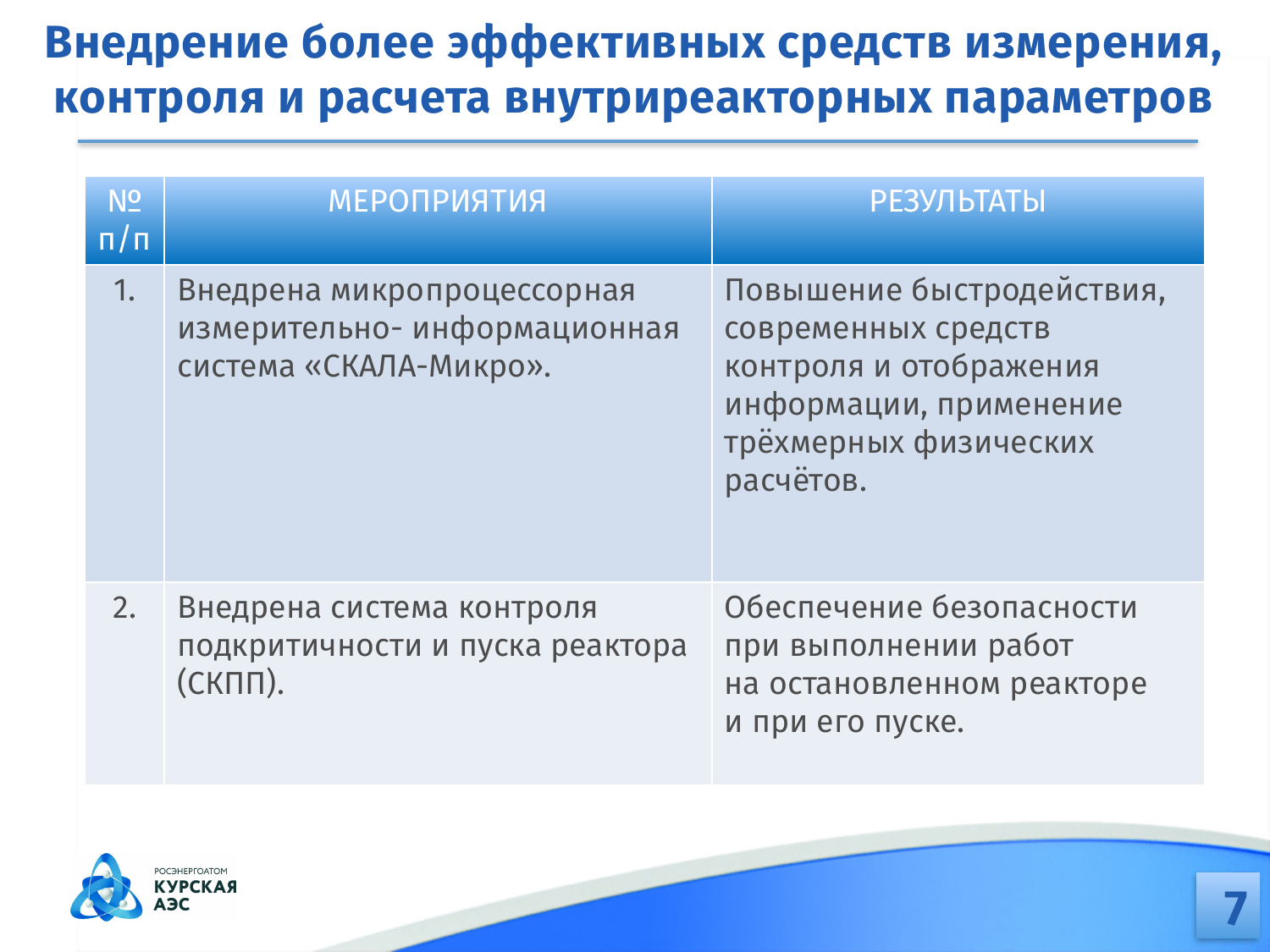

# Внедрение более эффективных средств измерения, контроля и расчета внутриреакторных параметров

| № п/п | МЕРОПРИЯТИЯ | РЕЗУЛЬТАТЫ |
| --- | --- | --- |
| 1. | Внедрена микропроцессорная измерительно- информационная система «СКАЛА-Микро». | Повышение быстродействия, современных средств контроля и отображения информации, применение трёхмерных физических расчётов. |
| 2. | Внедрена система контроля подкритичности и пуска реактора (СКПП). | Обеспечение безопасности при выполнении работ на остановленном реакторе и при его пуске. |

7